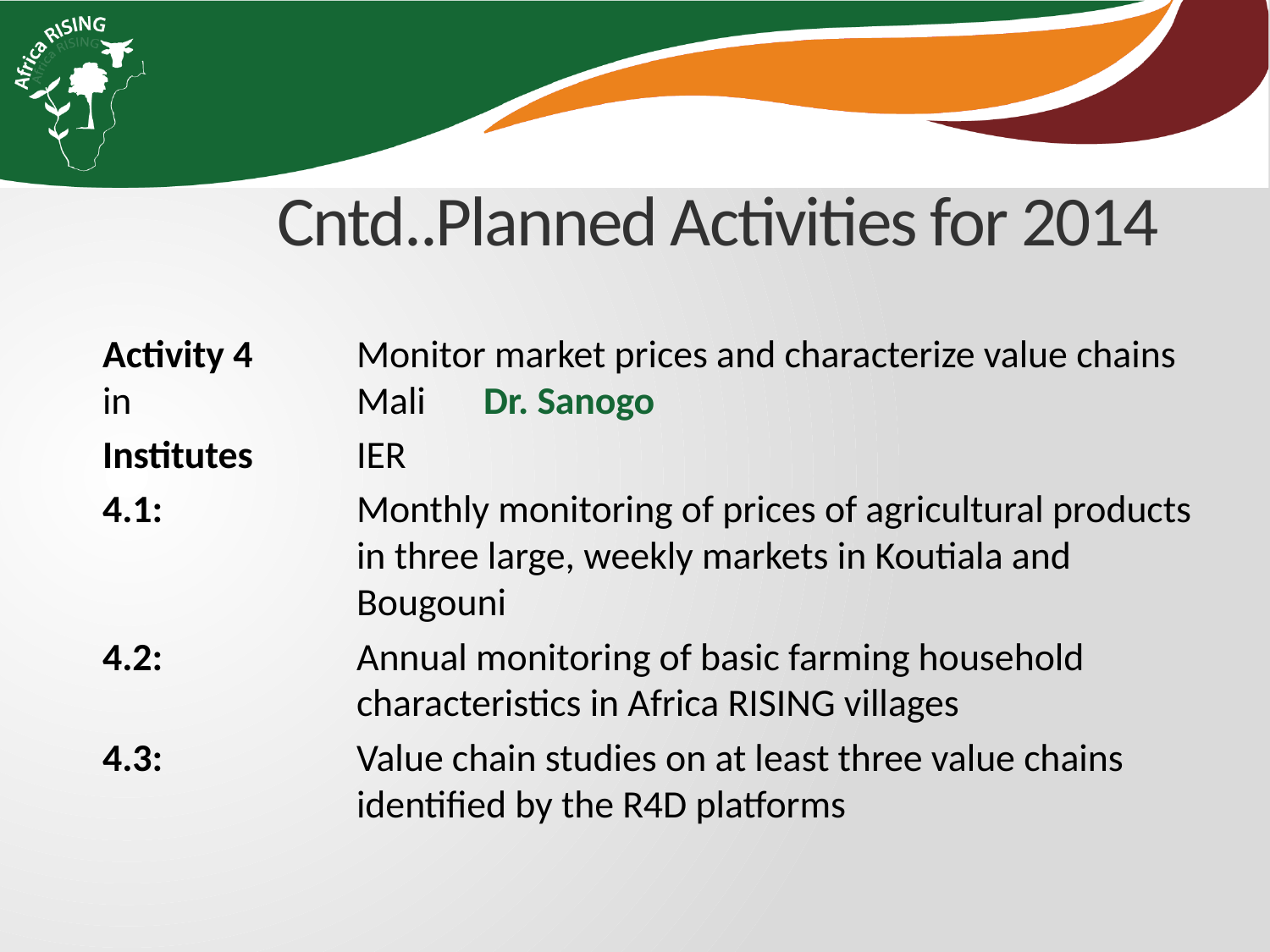

# Cntd..Planned Activities for 2014
Activity 4 	Monitor market prices and characterize value chains in 		Mali	Dr. Sanogo
Institutes	IER
4.1: 		Monthly monitoring of prices of agricultural products 		in three large, weekly markets in Koutiala and 			Bougouni
4.2: 		Annual monitoring of basic farming household 			characteristics in Africa RISING villages
4.3: 		Value chain studies on at least three value chains 		identified by the R4D platforms